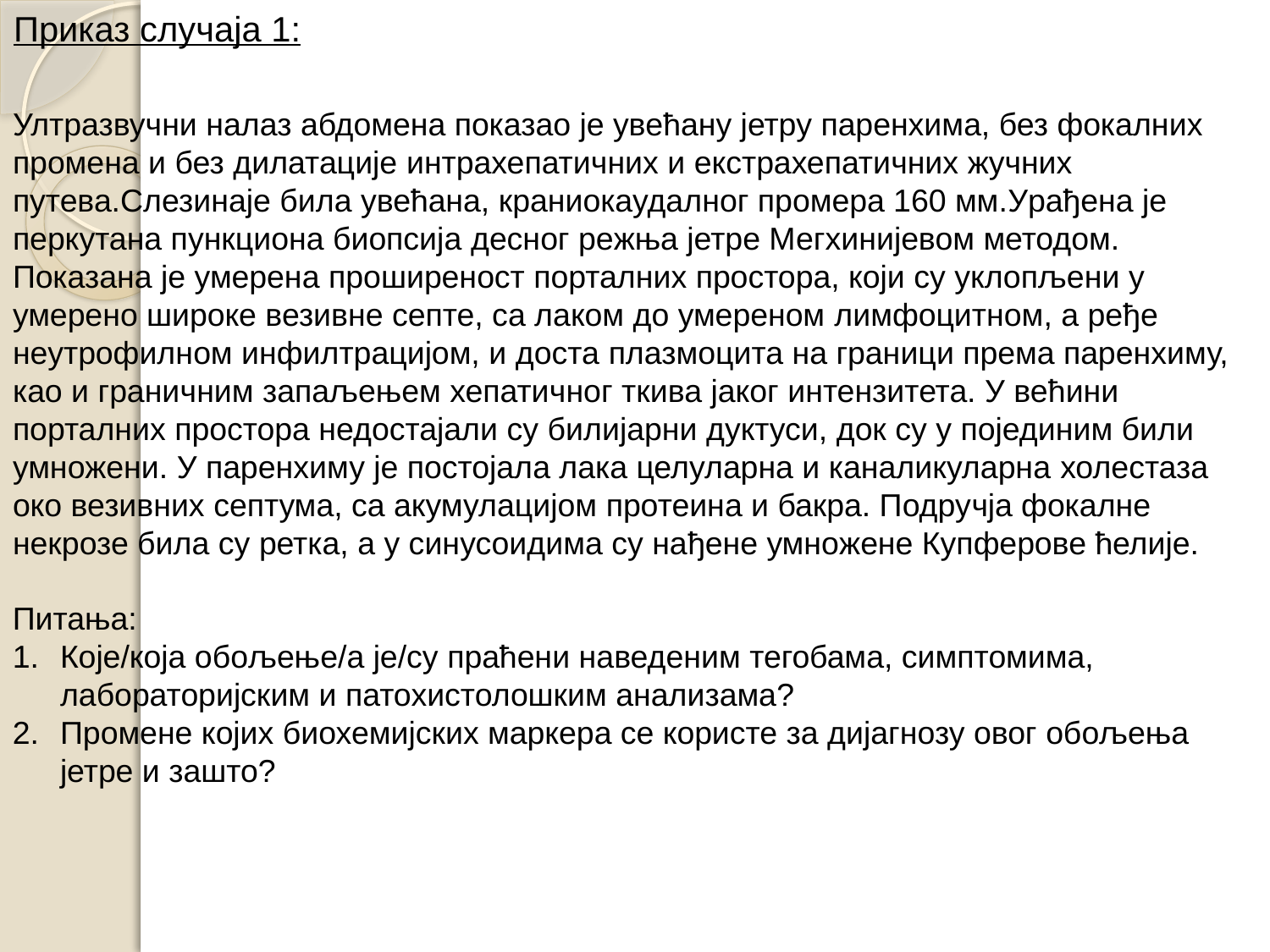

Приказ случаја 1:

Ултразвучни налаз абдомена показао је увећану јетру паренхима, без фокалних промена и без дилатације интрахепатичних и екстрахепатичних жучних путева.Слезинаје била увећана, краниокаудалног промера 160 мм.Урађена је перкутана пункциона биопсија десног режња јетре Мегхинијевом методом. Показана је умерена проширеност порталних простора, који су уклопљени у
умерено широке везивне септе, са лаком до умереном лимфоцитном, а ређе неутрофилном инфилтрацијом, и доста плазмоцита на граници према паренхиму, као и граничним запаљењем хепатичног ткива јаког интензитета. У већини порталних простора недостајали су билијарни дуктуси, док су у појединим били умножени. У паренхиму је постојала лака целуларна и каналикуларна холестаза око везивних септума, са акумулацијом протеина и бакра. Подручја фокалне некрозе била су ретка, а у синусоидима су нађене умножене Купферове ћелије.
Питања:
Које/која обољење/а је/су праћени наведеним тегобама, симптомима, лабораторијским и патохистолошким анализама?
Промене којих биохемијских маркера се користе за дијагнозу овог обољења јетре и зашто?